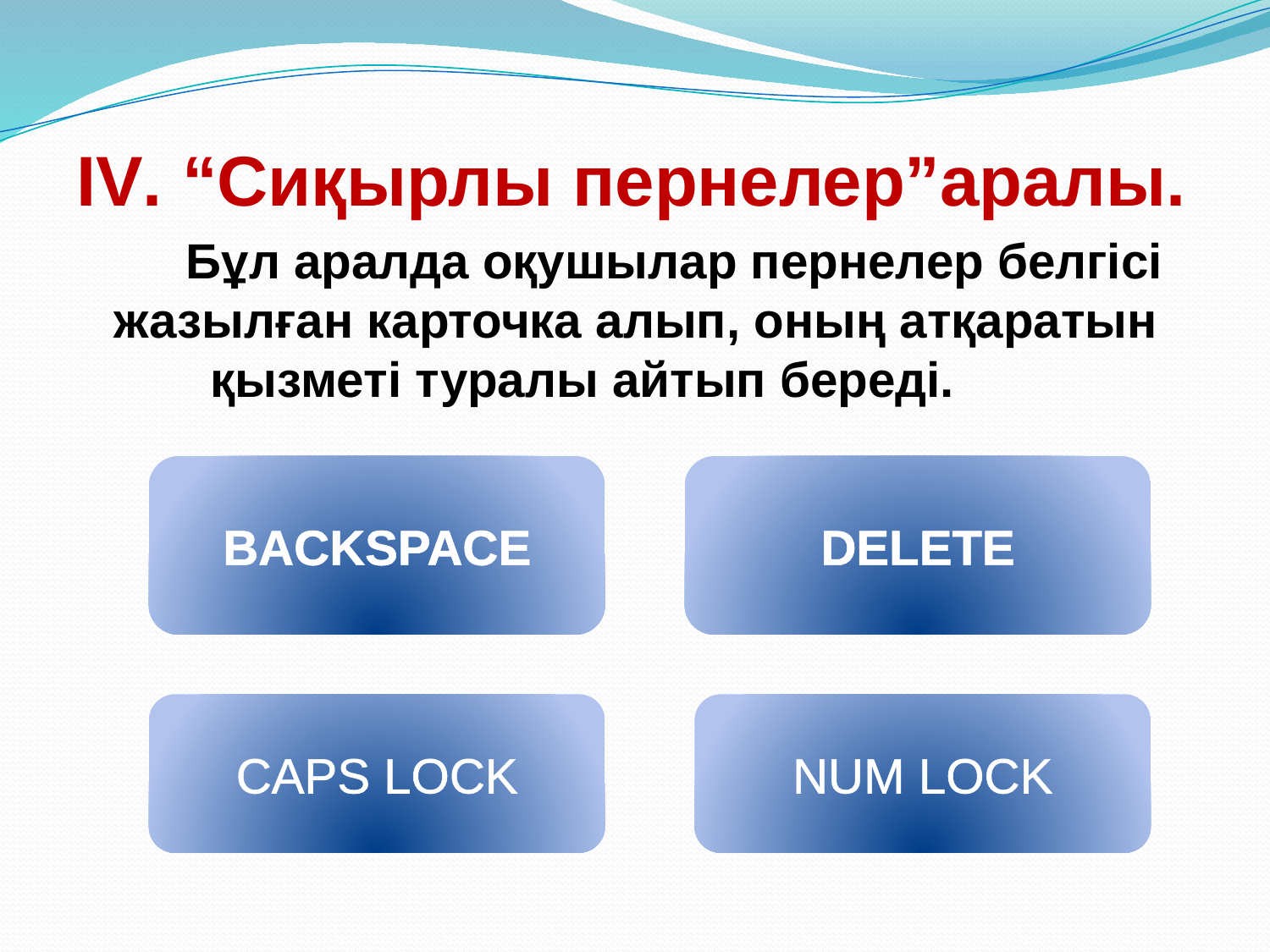

IV. “Сиқырлы пернелер”аралы.
        Бұл аралда оқушылар пернелер белгісі жазылған карточка алып, оның атқаратын          қызметі туралы айтып береді.

BACKSPACE
DELETE

CAPS LOCK

NUM LOCK